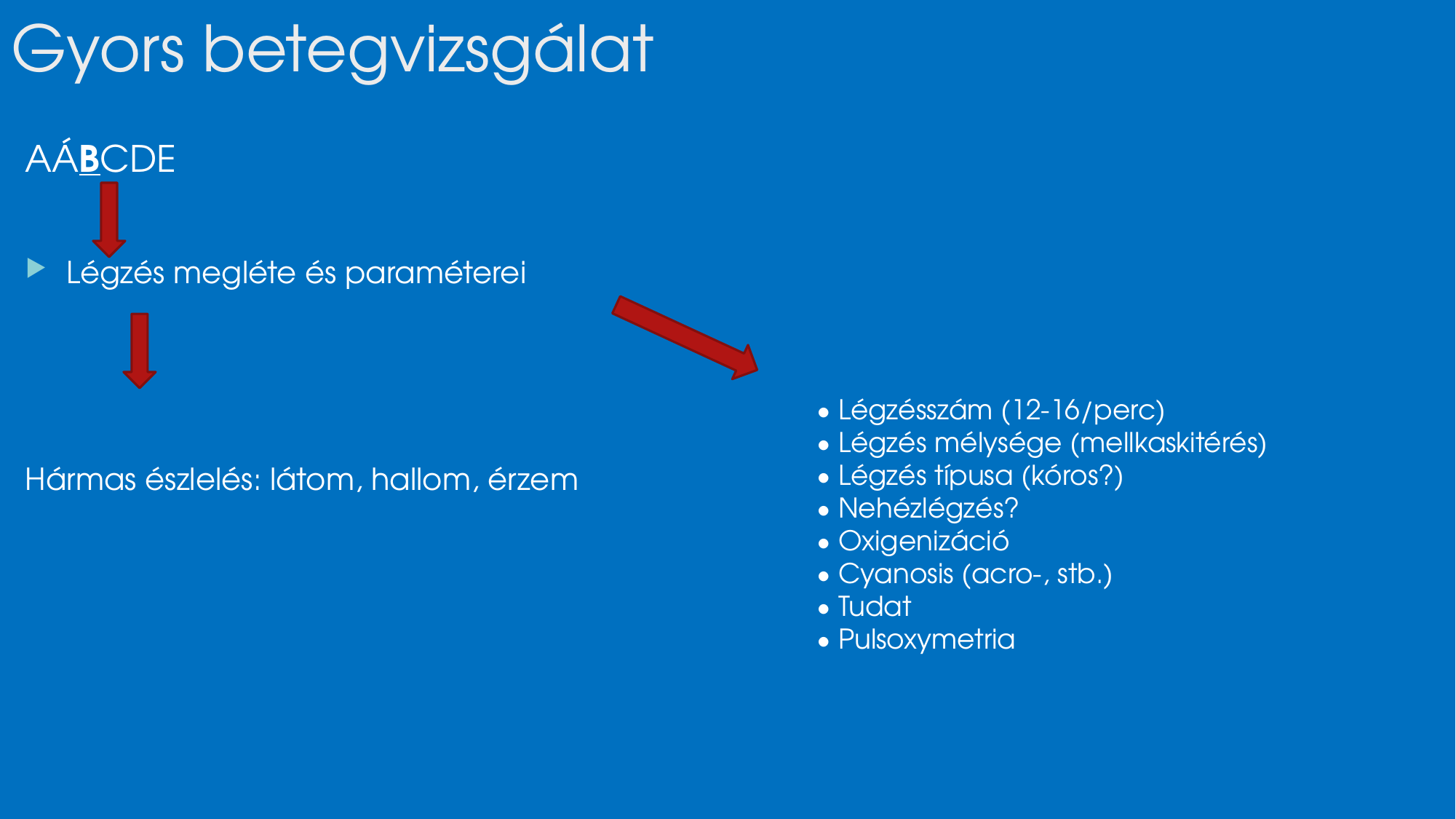

# Gyors betegvizsgálat
AÁBCDE

Légzés megléte és paraméterei

Hármas észlelés: látom, hallom, érzem

• Légzésszám (12-16/perc)
• Légzés mélysége (mellkaskitérés)
• Légzés típusa (kóros?)
• Nehézlégzés?
• Oxigenizáció
• Cyanosis (acro-, stb.)
• Tudat
• Pulsoxymetria